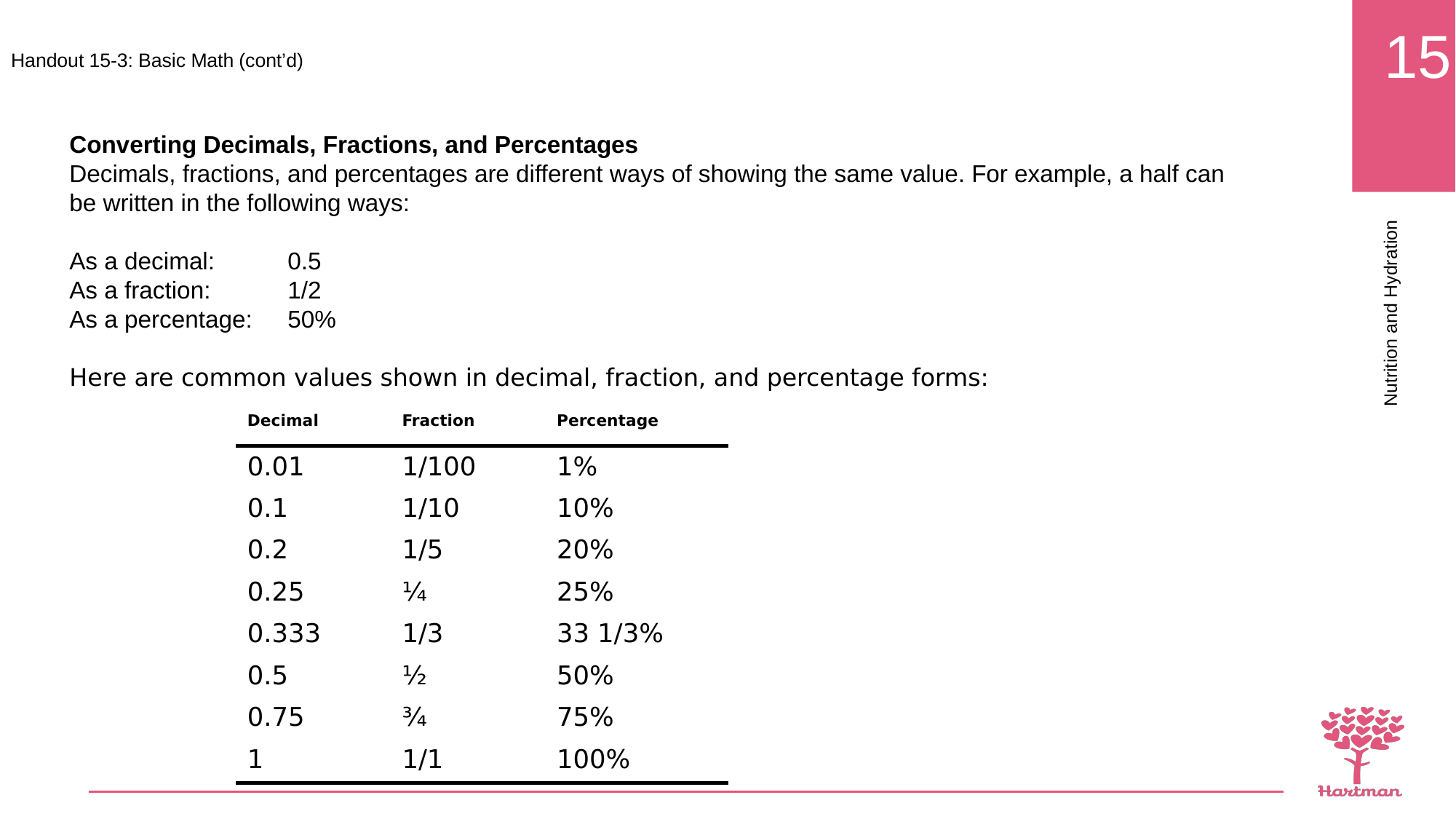

Handout 15-3: Basic Math (cont’d)

Converting Decimals, Fractions, and Percentages
Decimals, fractions, and percentages are different ways of showing the same value. For example, a half can be written in the following ways:

As a decimal: 	0.5
As a fraction: 	1/2
As a percentage: 	50%

Here are common values shown in decimal, fraction, and percentage forms:

| Decimal | Fraction | Percentage |
| --- | --- | --- |
| 0.01 | 1/100 | 1% |
| 0.1 | 1/10 | 10% |
| 0.2 | 1/5 | 20% |
| 0.25 | ¼ | 25% |
| 0.333 | 1/3 | 33 1/3% |
| 0.5 | ½ | 50% |
| 0.75 | ¾ | 75% |
| 1 | 1/1 | 100% |